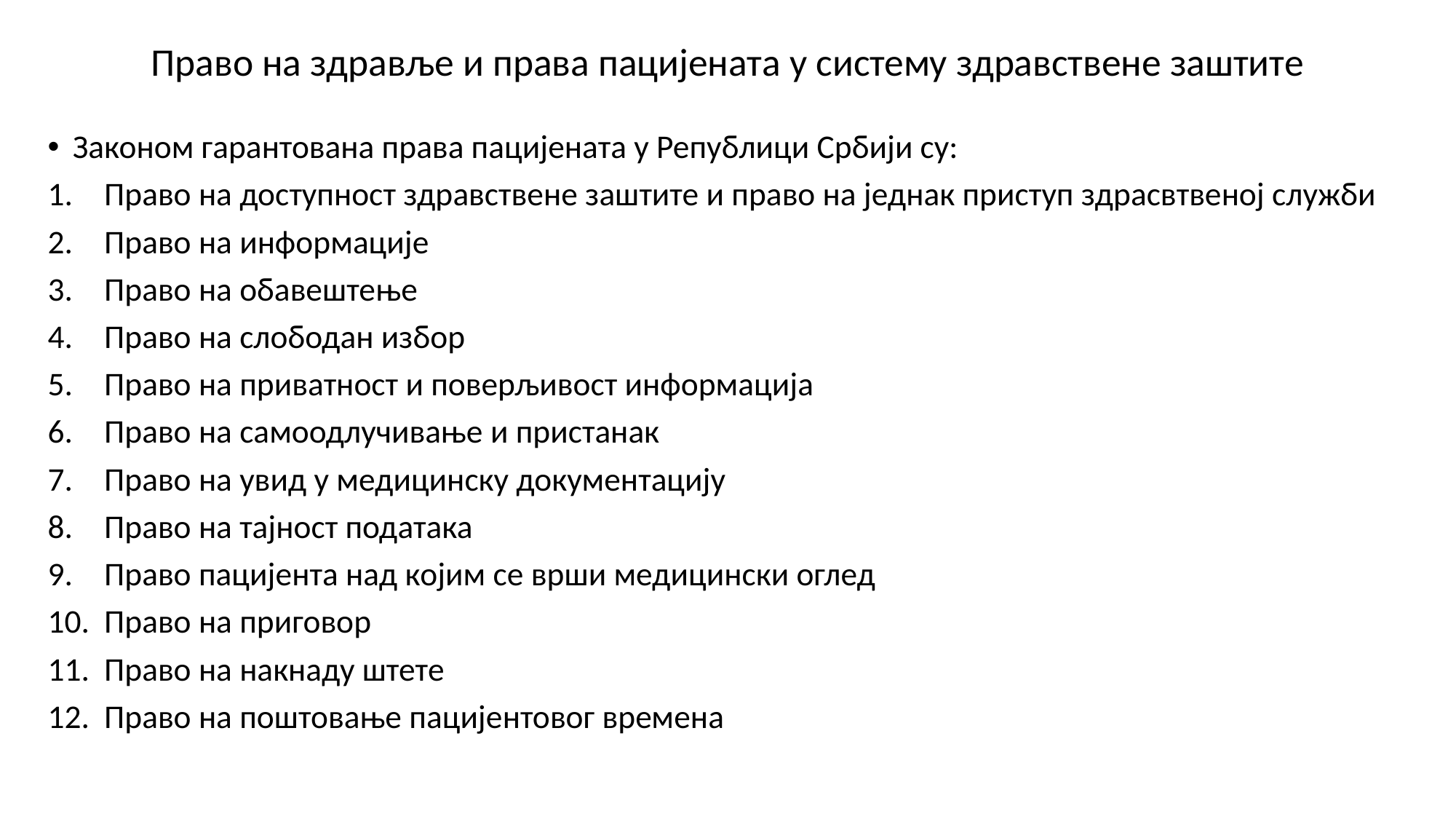

# Право на здравље и права пацијената у систему здравствене заштите
Законом гарантована права пацијената у Републици Србији су:
Право на доступност здравствене заштите и право на једнак приступ здрасвтвеној служби
Право на информације
Право на обавештење
Право на слободан избор
Право на приватност и поверљивост информација
Право на самоодлучивање и пристанак
Право на увид у медицинску документацију
Право на тајност података
Право пацијента над којим се врши медицински оглед
Право на приговор
Право на накнаду штете
Право на поштовање пацијентовог времена